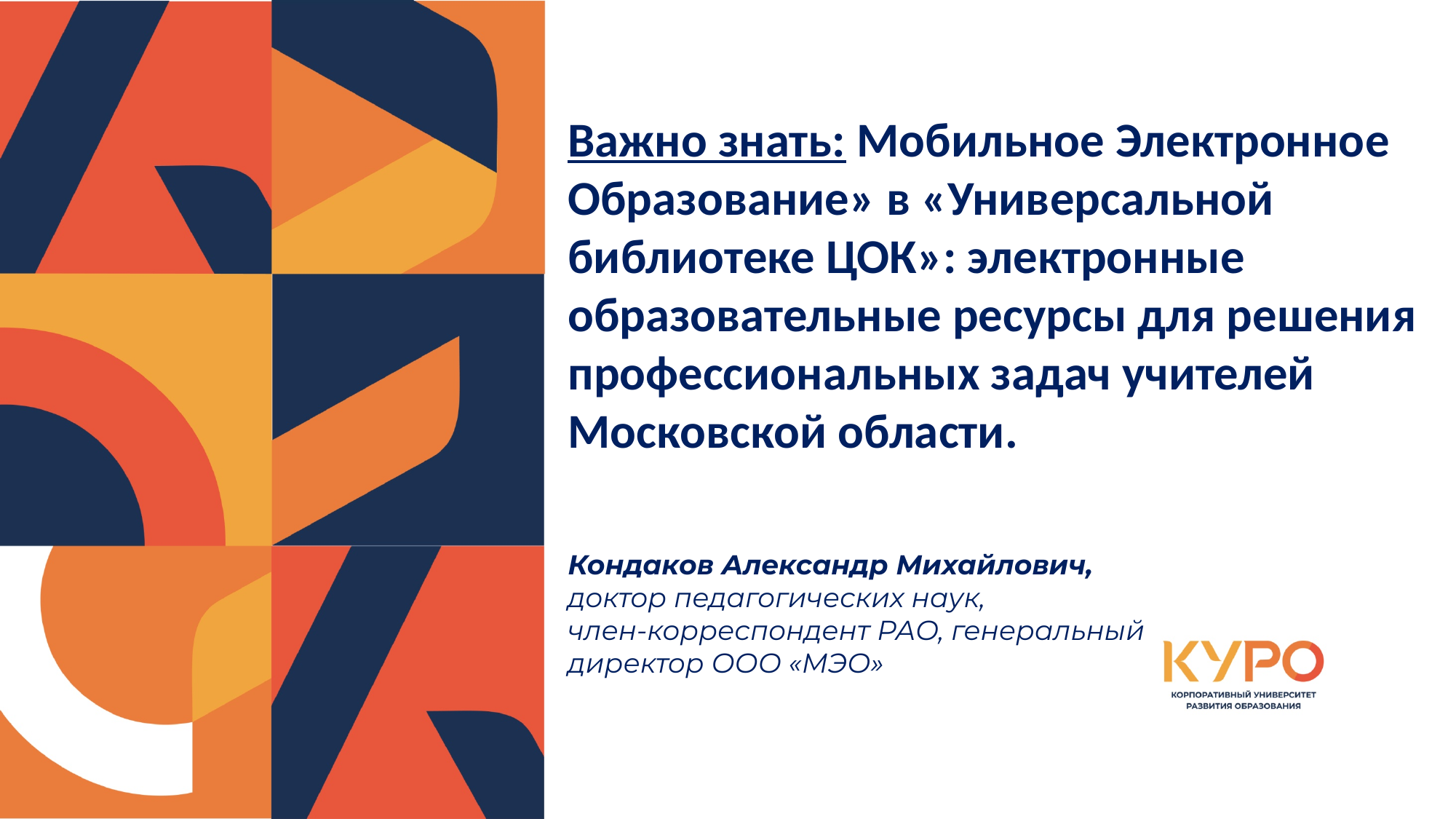

Важно знать: Мобильное Электронное Образование» в «Универсальной библиотеке ЦОК»: электронные образовательные ресурсы для решения профессиональных задач учителей Московской области.

Кондаков Александр Михайлович,
доктор педагогических наук,
член-корреспондент РАО, генеральный директор ООО «МЭО»